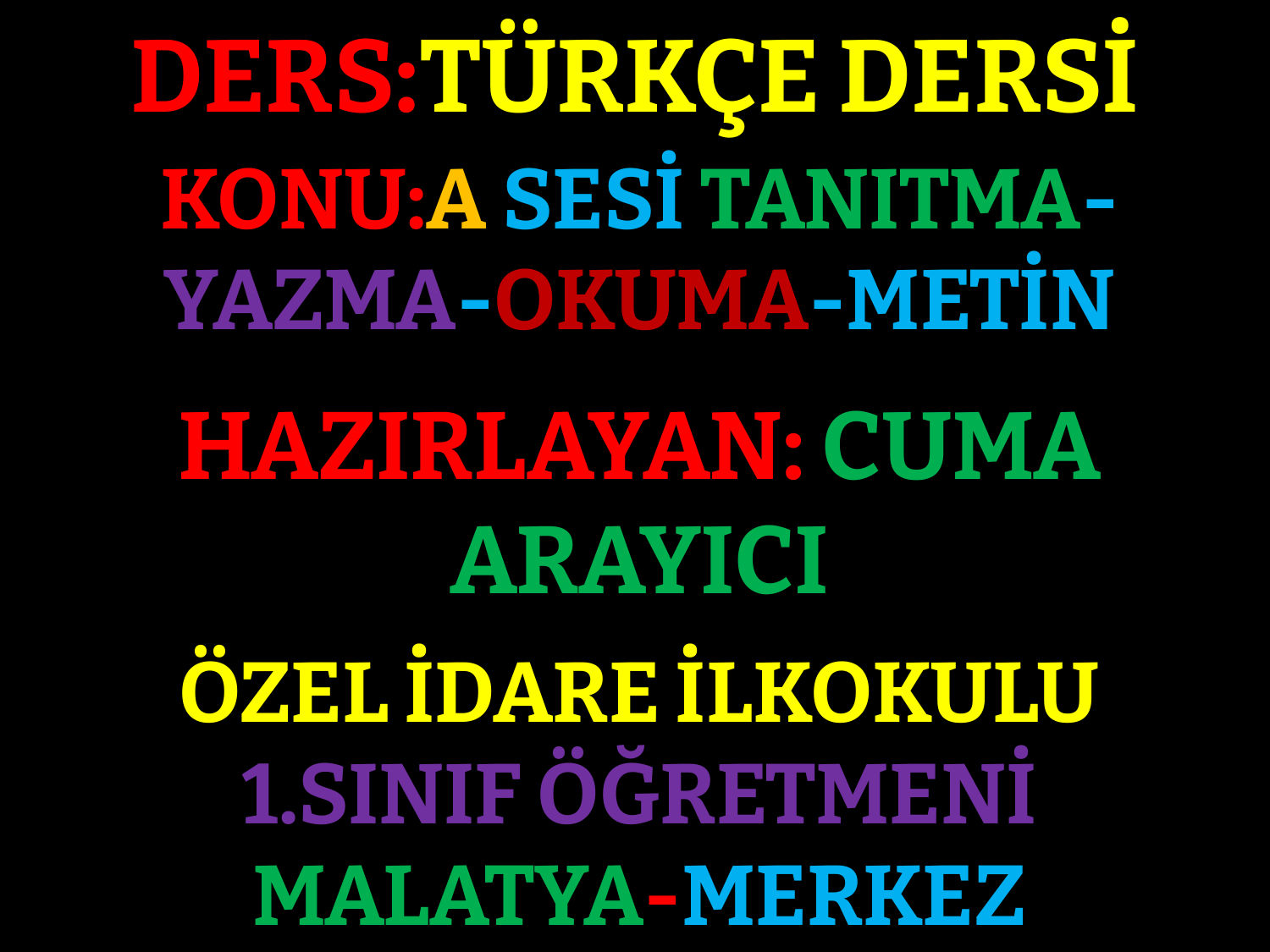

DERS:TÜRKÇE DERSİ
KONU:A SESİ TANITMA-YAZMA-OKUMA-METİN
#
HAZIRLAYAN: CUMA ARAYICI
ÖZEL İDARE İLKOKULU
1.SINIF ÖĞRETMENİ
MALATYA-MERKEZ